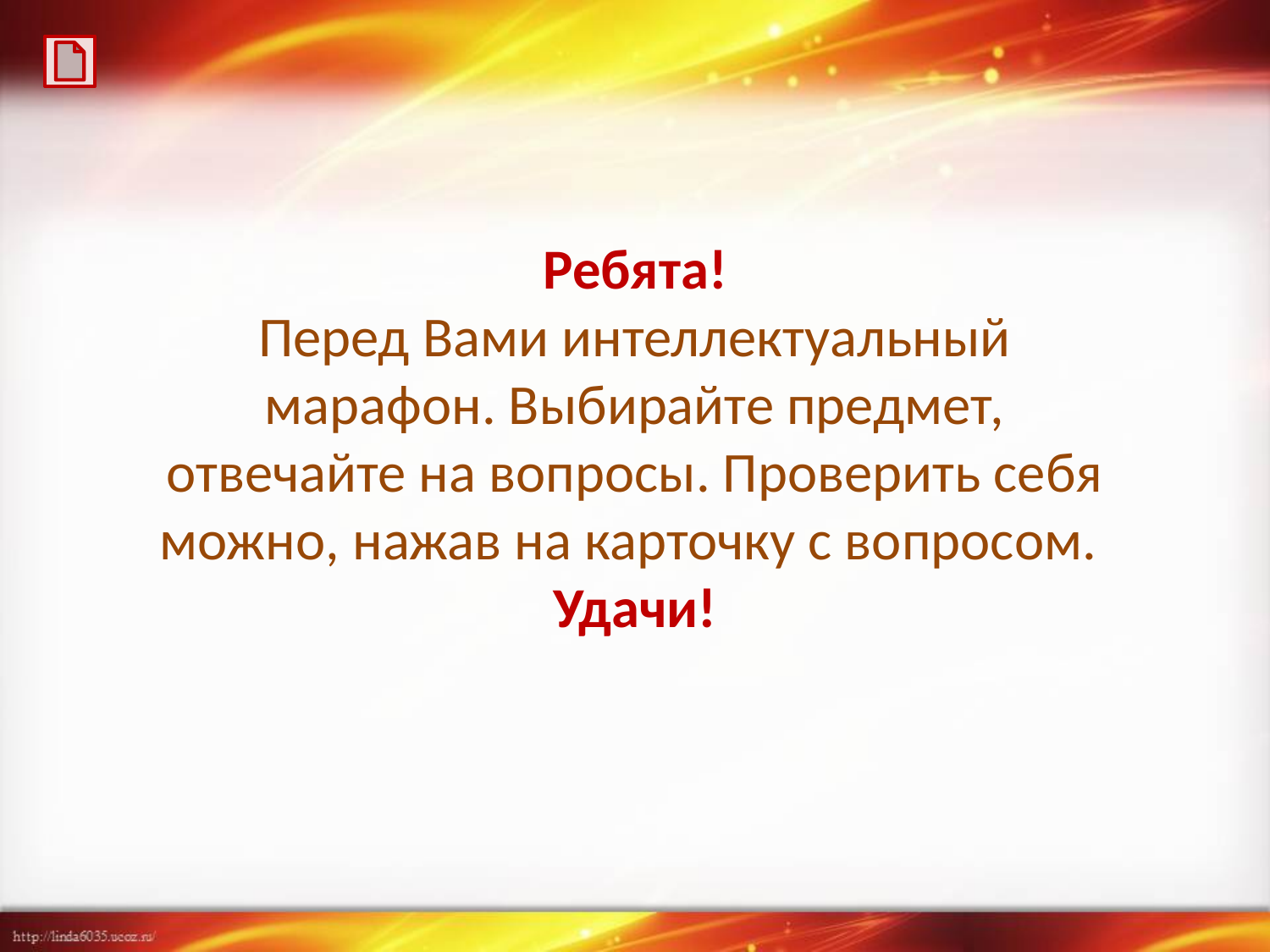

Ребята!
Перед Вами интеллектуальный марафон. Выбирайте предмет, отвечайте на вопросы. Проверить себя можно, нажав на карточку с вопросом.
Удачи!